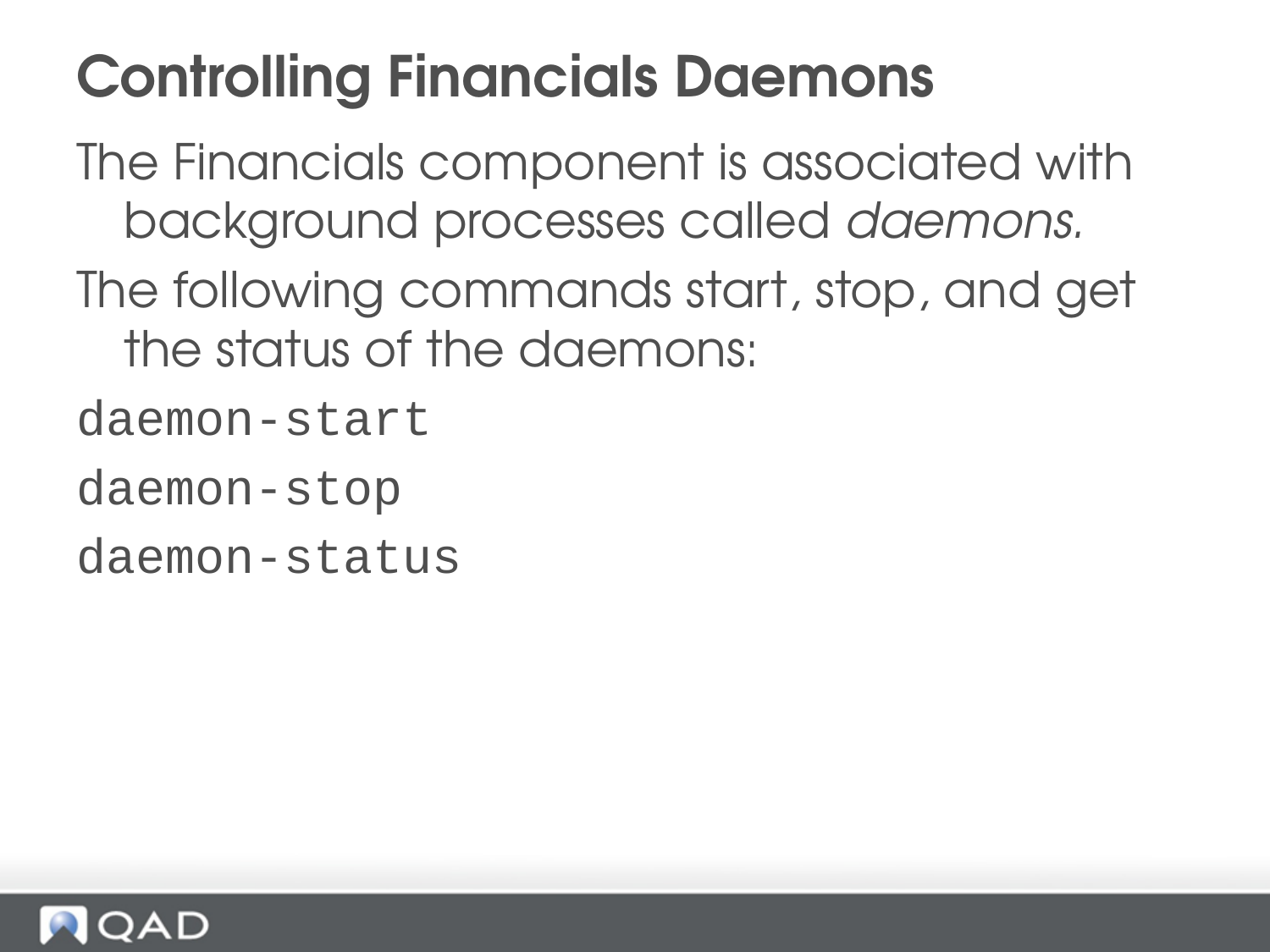

# Controlling Financials Daemons
The Financials component is associated with background processes called daemons.
The following commands start, stop, and get the status of the daemons:
daemon-start
daemon-stop
daemon-status